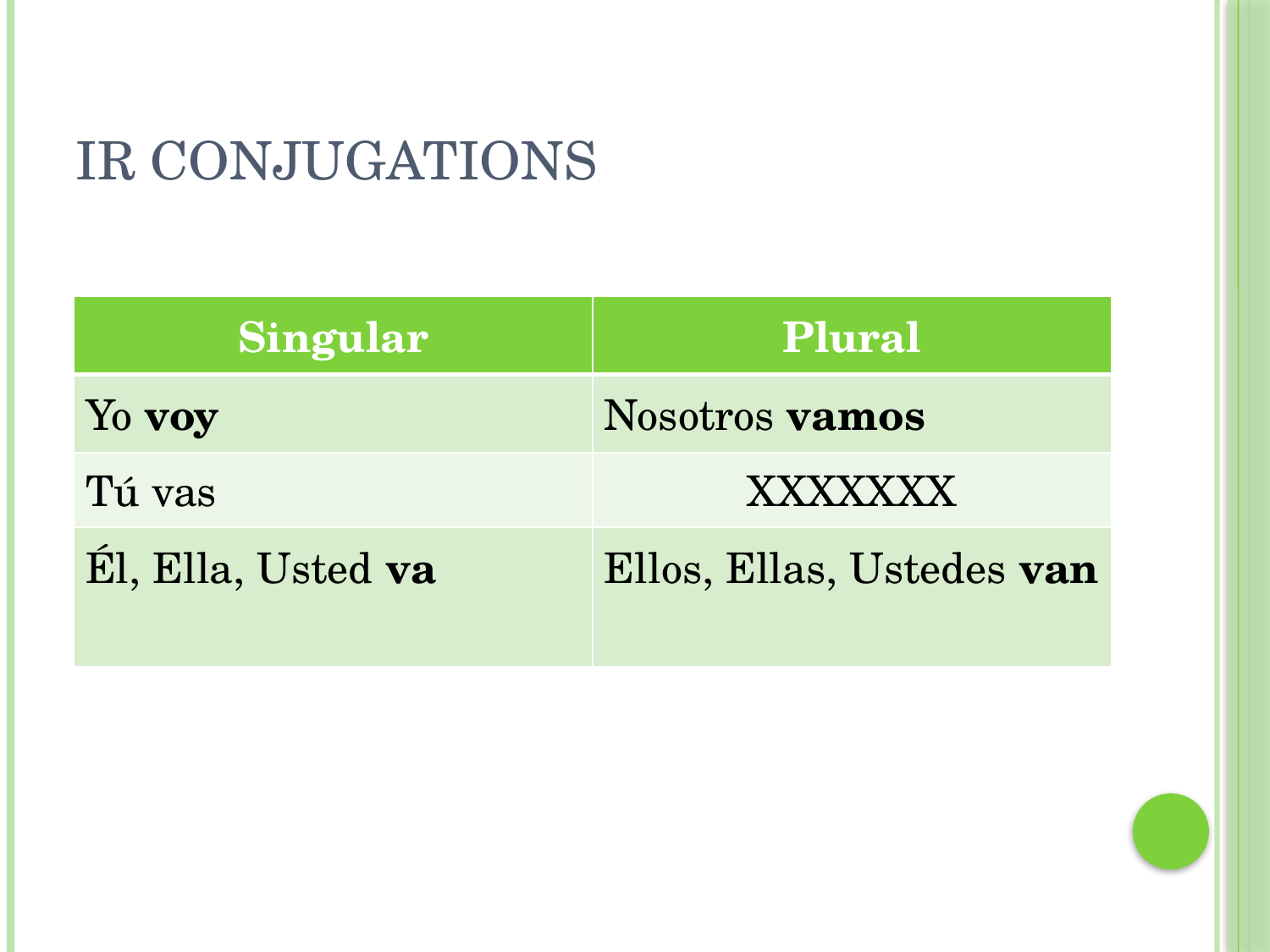

# IR conjugations
| Singular | Plural |
| --- | --- |
| Yo voy | Nosotros vamos |
| Tú vas | XXXXXXX |
| Él, Ella, Usted va | Ellos, Ellas, Ustedes van |